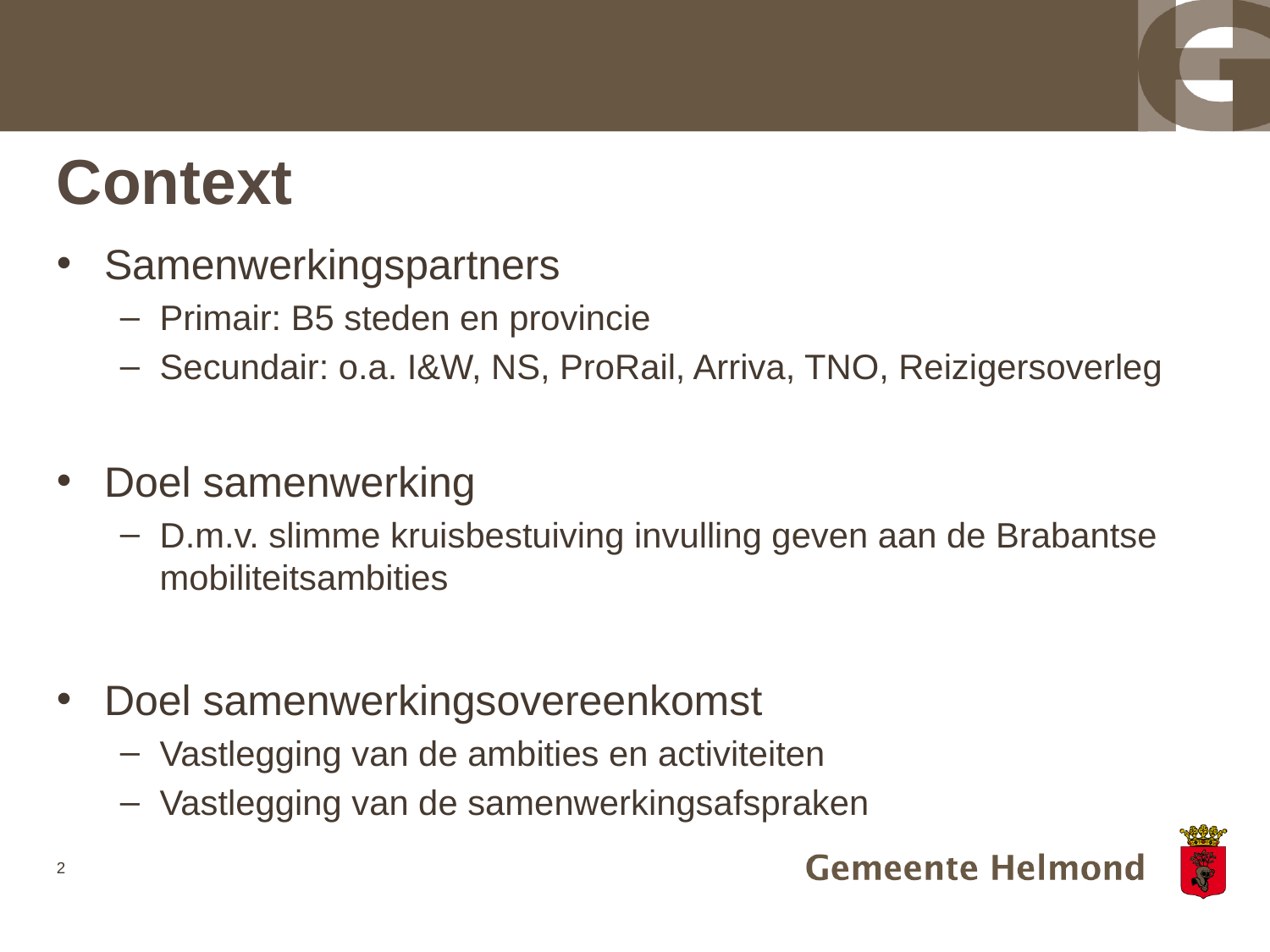

# Context
Samenwerkingspartners
Primair: B5 steden en provincie
Secundair: o.a. I&W, NS, ProRail, Arriva, TNO, Reizigersoverleg

Doel samenwerking
D.m.v. slimme kruisbestuiving invulling geven aan de Brabantse mobiliteitsambities

Doel samenwerkingsovereenkomst
Vastlegging van de ambities en activiteiten
Vastlegging van de samenwerkingsafspraken

2